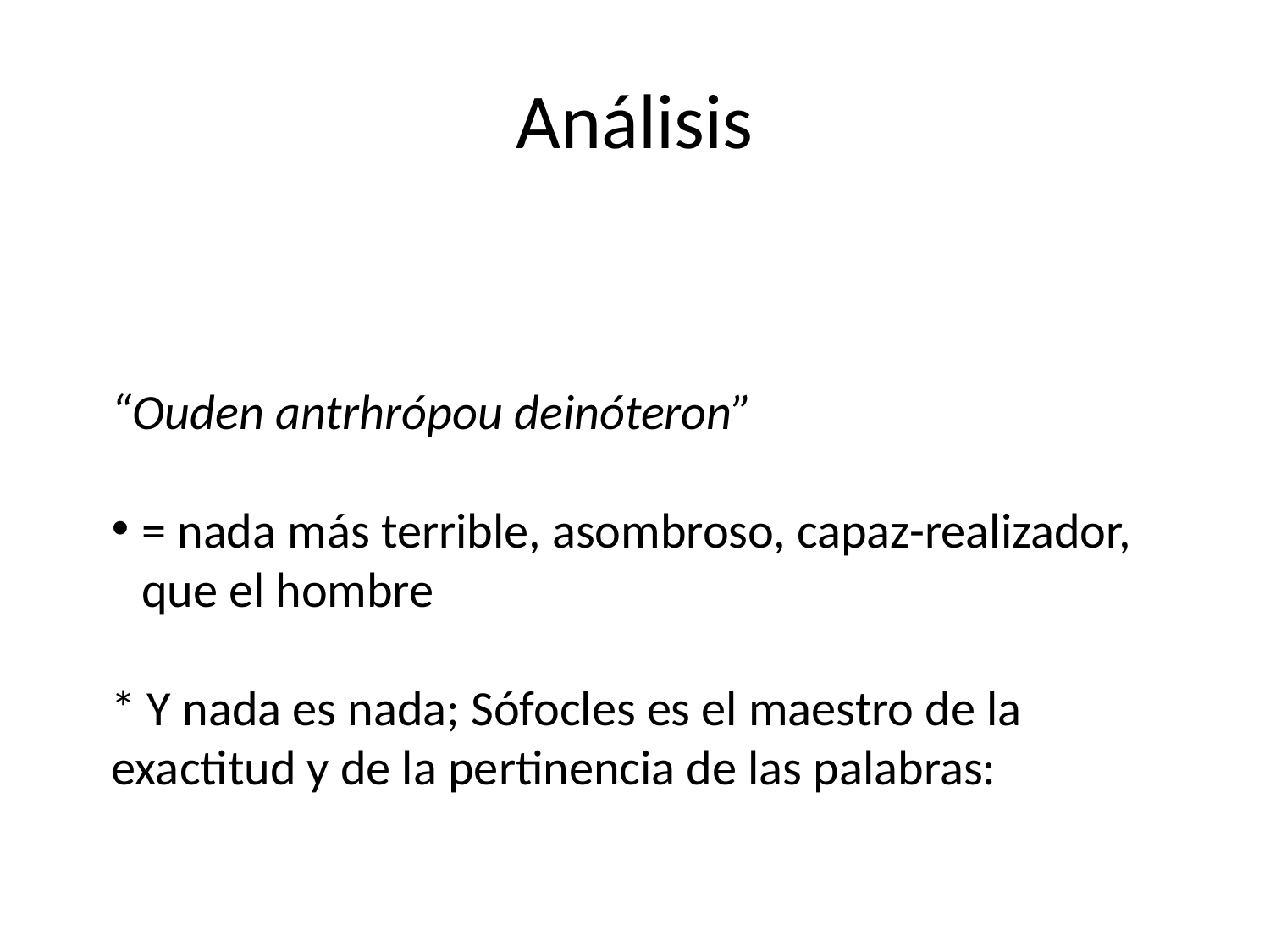

# Análisis
“Ouden antrhrópou deinóteron”

= nada más terrible, asombroso, capaz-realizador, que el hombre

* Y nada es nada; Sófocles es el maestro de la exactitud y de la pertinencia de las palabras: